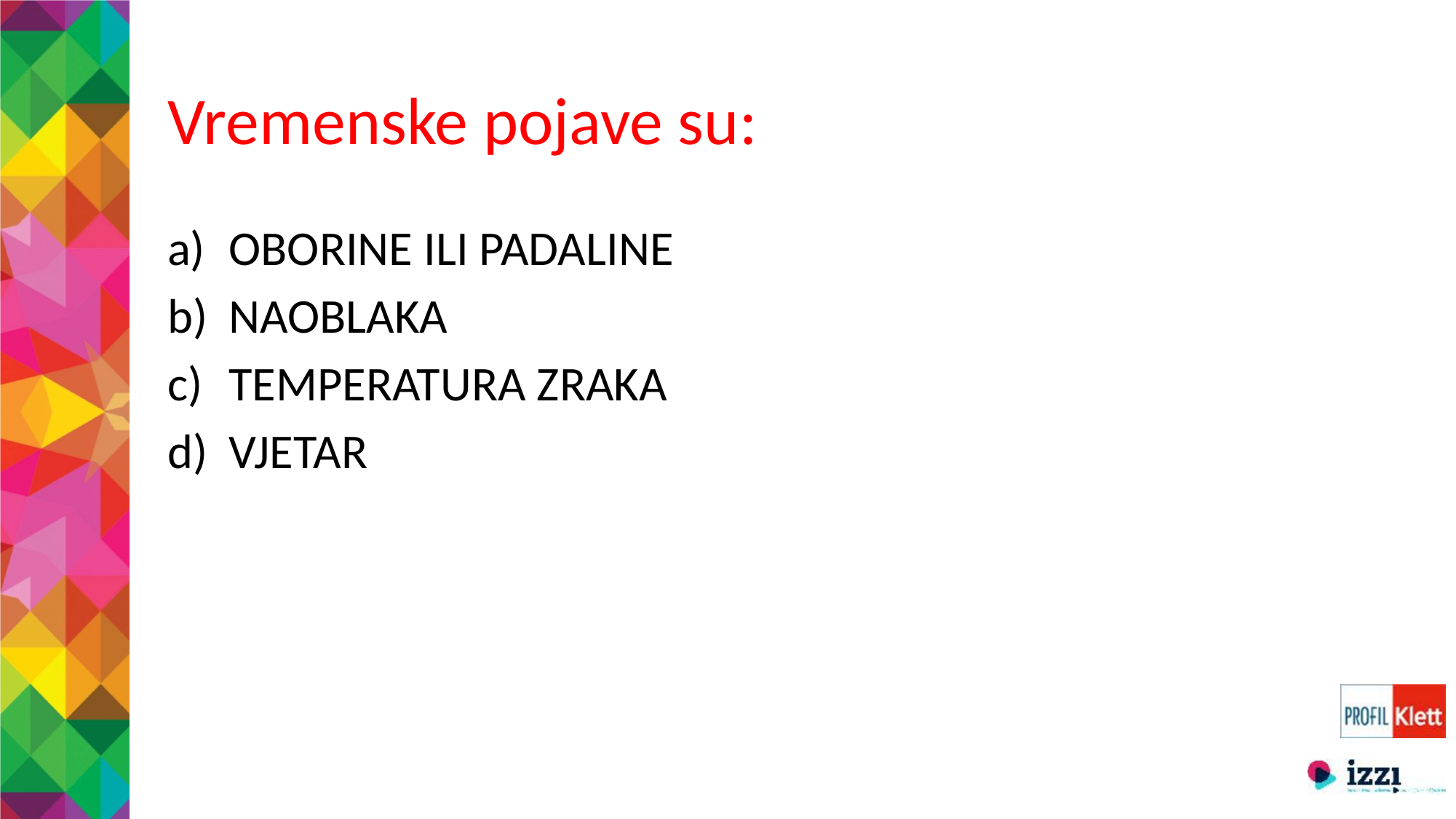

# Vremenske pojave su:
OBORINE ILI PADALINE
NAOBLAKA
TEMPERATURA ZRAKA
VJETAR